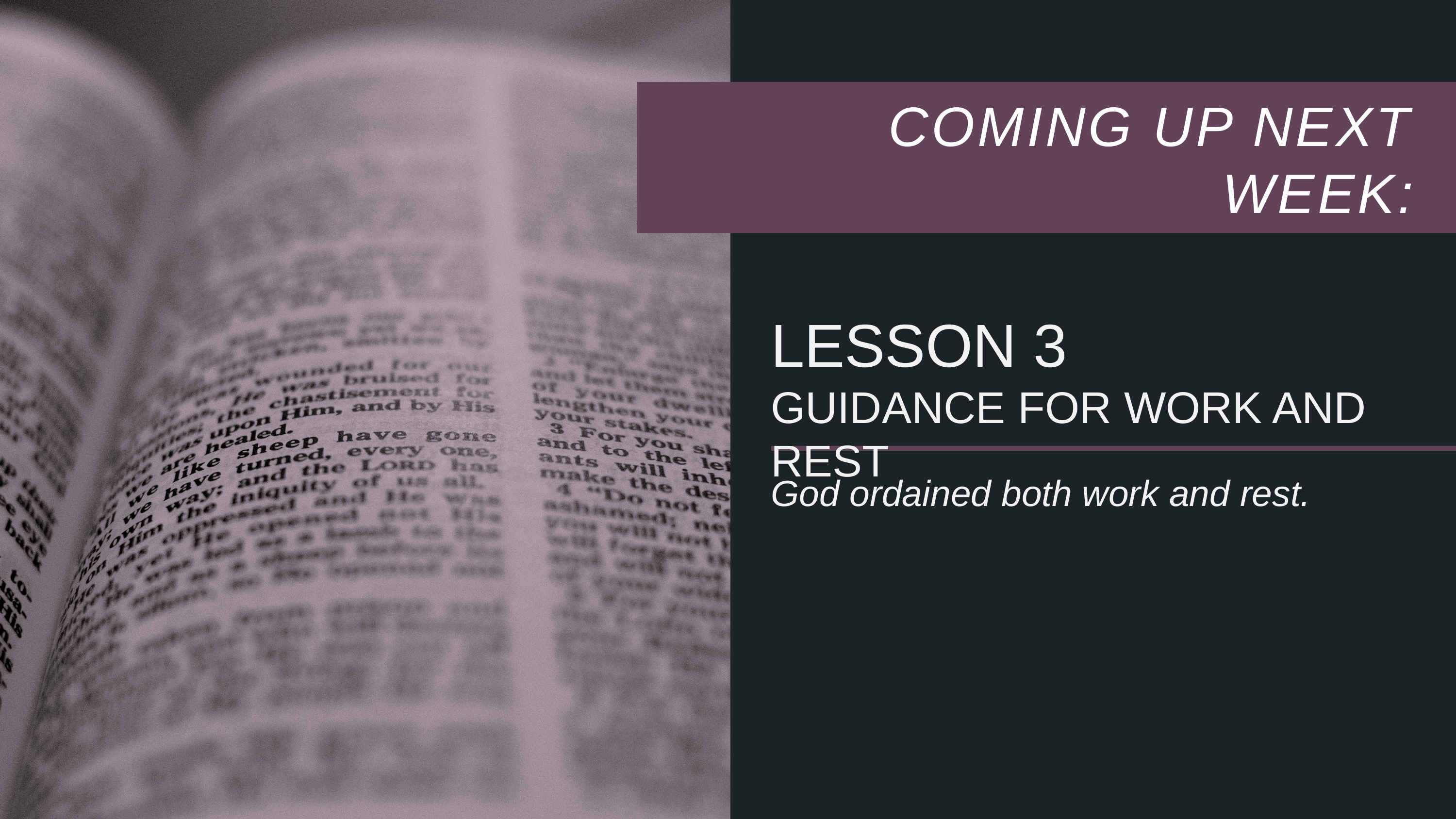

LESSON 3
GUIDANCE FOR WORK AND REST
God ordained both work and rest.